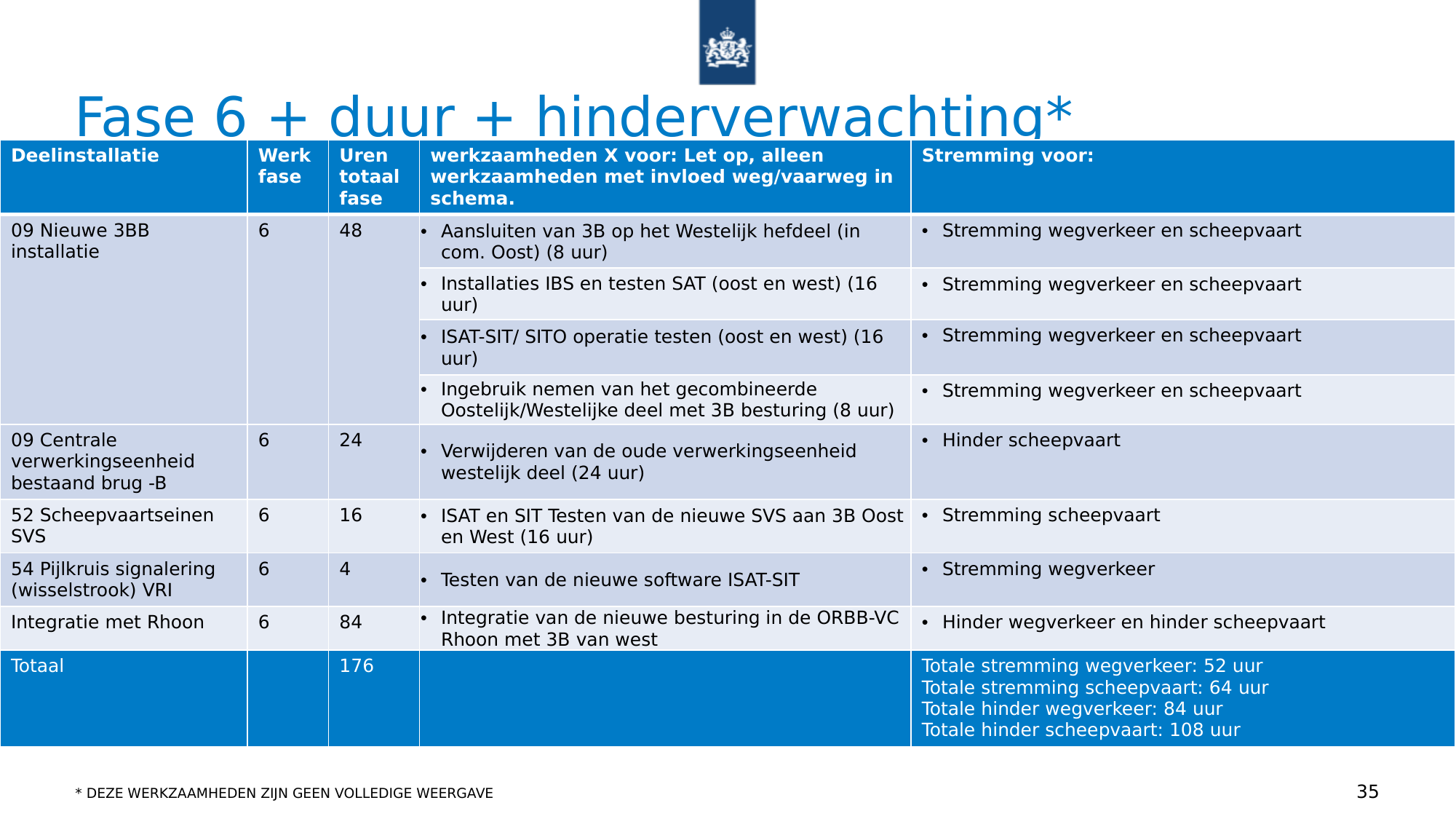

# Fase 6 + duur + hinderverwachting*
| Deelinstallatie | Werkfase | Uren totaal fase | werkzaamheden X voor: Let op, alleen werkzaamheden met invloed weg/vaarweg in schema. | Stremming voor: |
| --- | --- | --- | --- | --- |
| 09 Nieuwe 3BB installatie | 6 | 48 | Aansluiten van 3B op het Westelijk hefdeel (in com. Oost) (8 uur) | Stremming wegverkeer en scheepvaart |
|  |  |  | Installaties IBS en testen SAT (oost en west) (16 uur) | Stremming wegverkeer en scheepvaart |
|  |  |  | ISAT-SIT/ SITO operatie testen (oost en west) (16 uur) | Stremming wegverkeer en scheepvaart |
|  |  |  | Ingebruik nemen van het gecombineerde Oostelijk/Westelijke deel met 3B besturing (8 uur) | Stremming wegverkeer en scheepvaart |
| 09 Centrale verwerkingseenheid bestaand brug -B | 6 | 24 | Verwijderen van de oude verwerkingseenheid westelijk deel (24 uur) | Hinder scheepvaart |
| 52 Scheepvaartseinen SVS | 6 | 16 | ISAT en SIT Testen van de nieuwe SVS aan 3B Oost en West (16 uur) | Stremming scheepvaart |
| 54 Pijlkruis signalering (wisselstrook) VRI | 6 | 4 | Testen van de nieuwe software ISAT-SIT | Stremming wegverkeer |
| Integratie met Rhoon | 6 | 84 | Integratie van de nieuwe besturing in de ORBB-VC Rhoon met 3B van west | Hinder wegverkeer en hinder scheepvaart |
| Totaal |  | 176 |  | Totale stremming wegverkeer: 52 uur Totale stremming scheepvaart: 64 uur Totale hinder wegverkeer: 84 uur Totale hinder scheepvaart: 108 uur |
* Deze werkzaamheden zijn geen volledige weergave
35